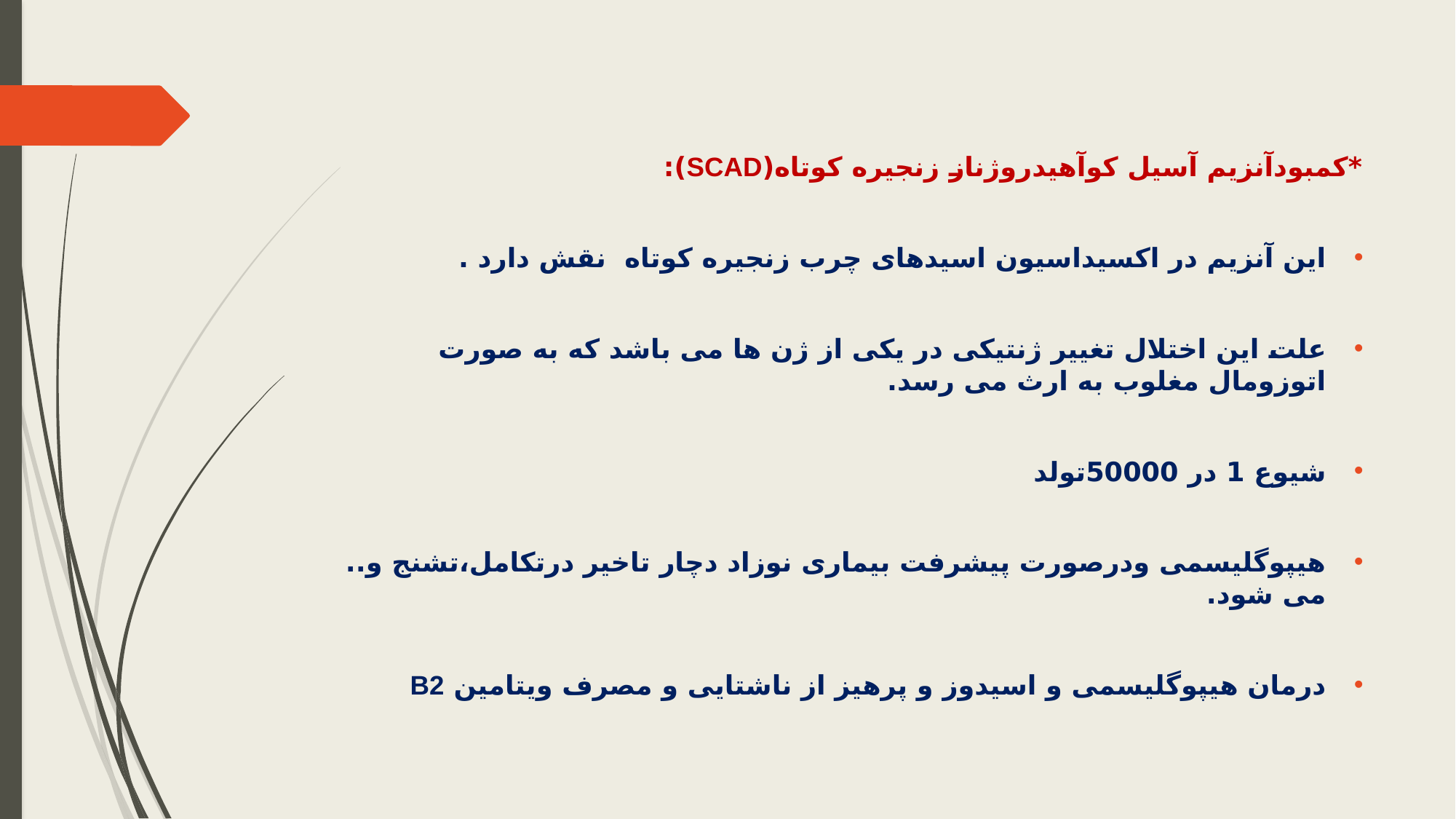

*کمبودآنزیم آسیل کوآهیدروژناز زنجیره کوتاه(SCAD):

این آنزیم در اکسیداسیون اسیدهای چرب زنجیره کوتاه  نقش دارد .

علت این اختلال تغییر ژنتیکی در یکی از ژن ها می باشد که به صورت اتوزومال مغلوب به ارث می رسد.

شیوع 1 در 50000تولد

هیپوگلیسمی ودرصورت پیشرفت بیماری نوزاد دچار تاخیر درتکامل،تشنج و.. می شود.

درمان هیپوگلیسمی و اسیدوز و پرهیز از ناشتایی و مصرف ویتامین B2